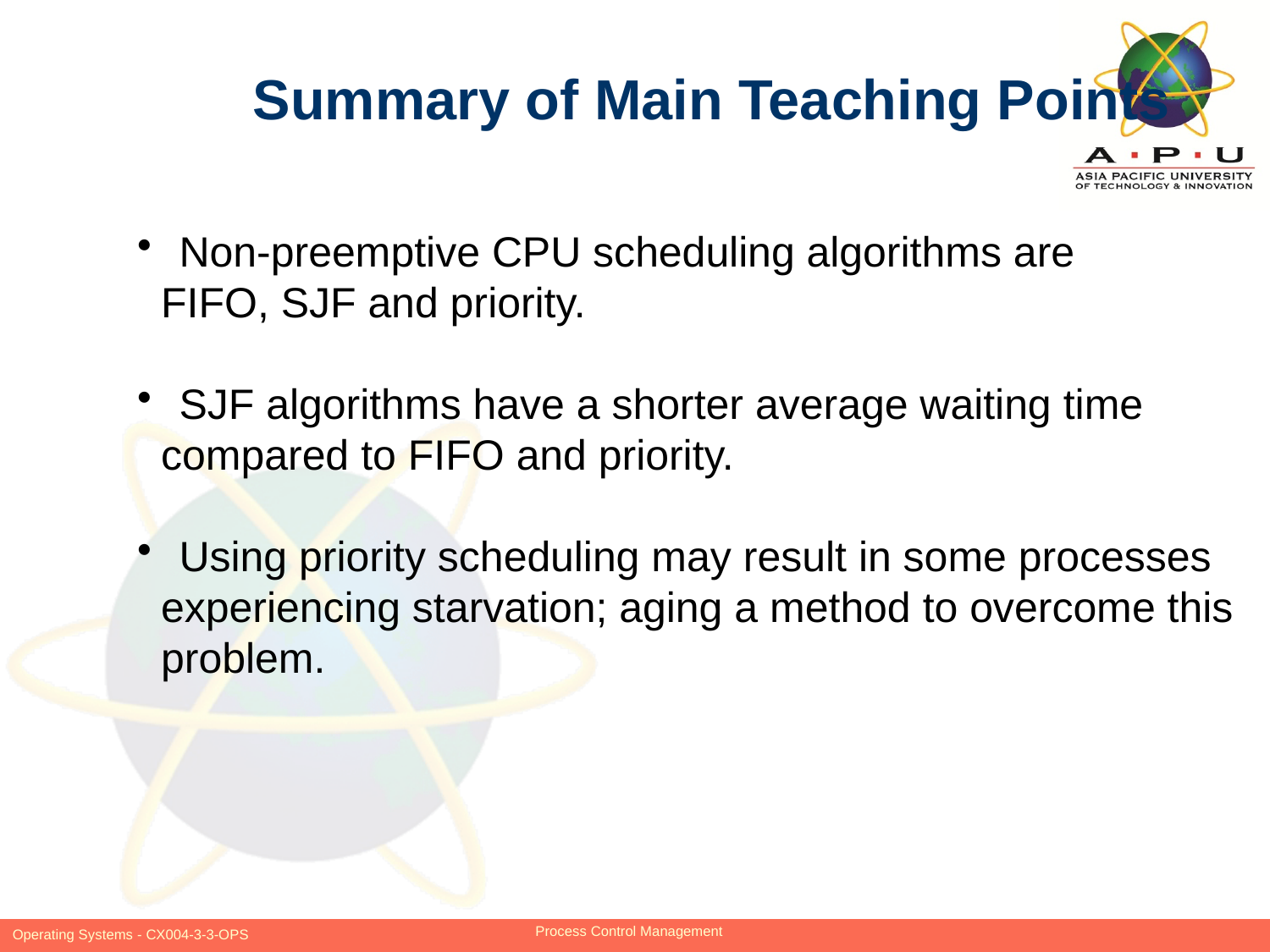

Summary of Main Teaching Points
 Non-preemptive CPU scheduling algorithms are
  FIFO, SJF and priority.

 SJF algorithms have a shorter average waiting time
  compared to FIFO and priority.

 Using priority scheduling may result in some processes
  experiencing starvation; aging a method to overcome this
  problem.

Slide 16 of 18